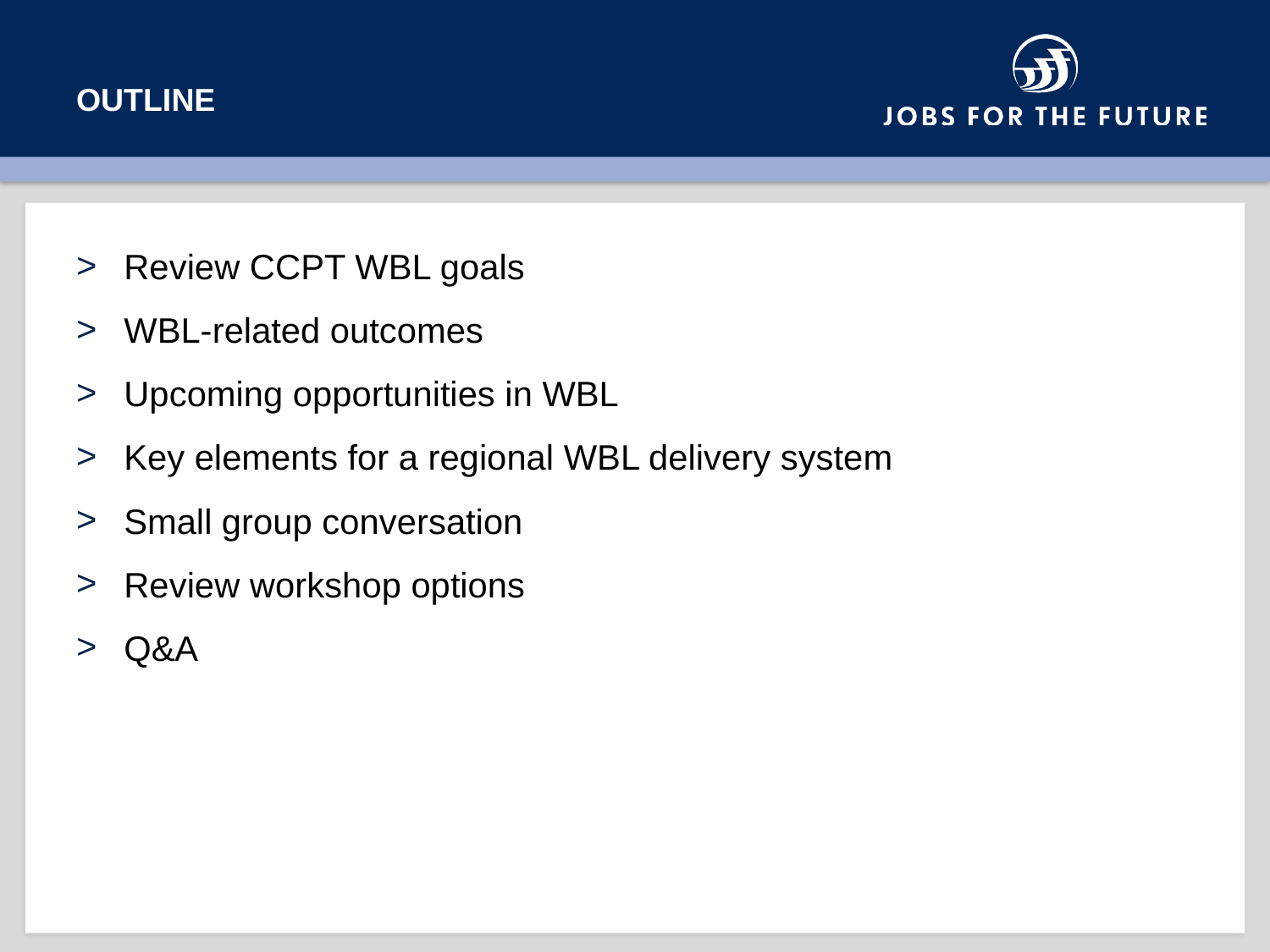

# Outline
Review CCPT WBL goals
WBL-related outcomes
Upcoming opportunities in WBL
Key elements for a regional WBL delivery system
Small group conversation
Review workshop options
Q&A